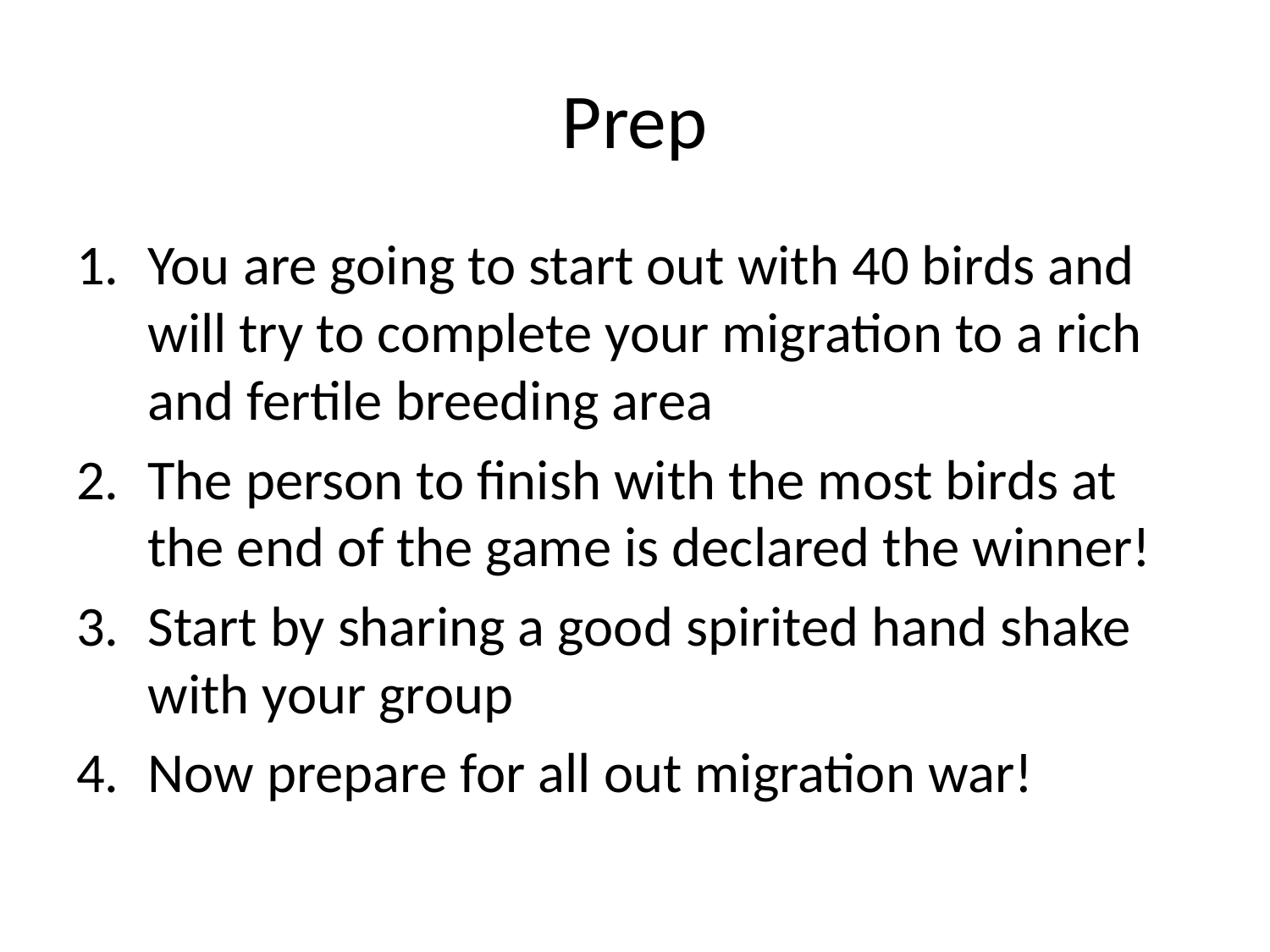

# Prep
You are going to start out with 40 birds and will try to complete your migration to a rich and fertile breeding area
The person to finish with the most birds at the end of the game is declared the winner!
Start by sharing a good spirited hand shake with your group
Now prepare for all out migration war!